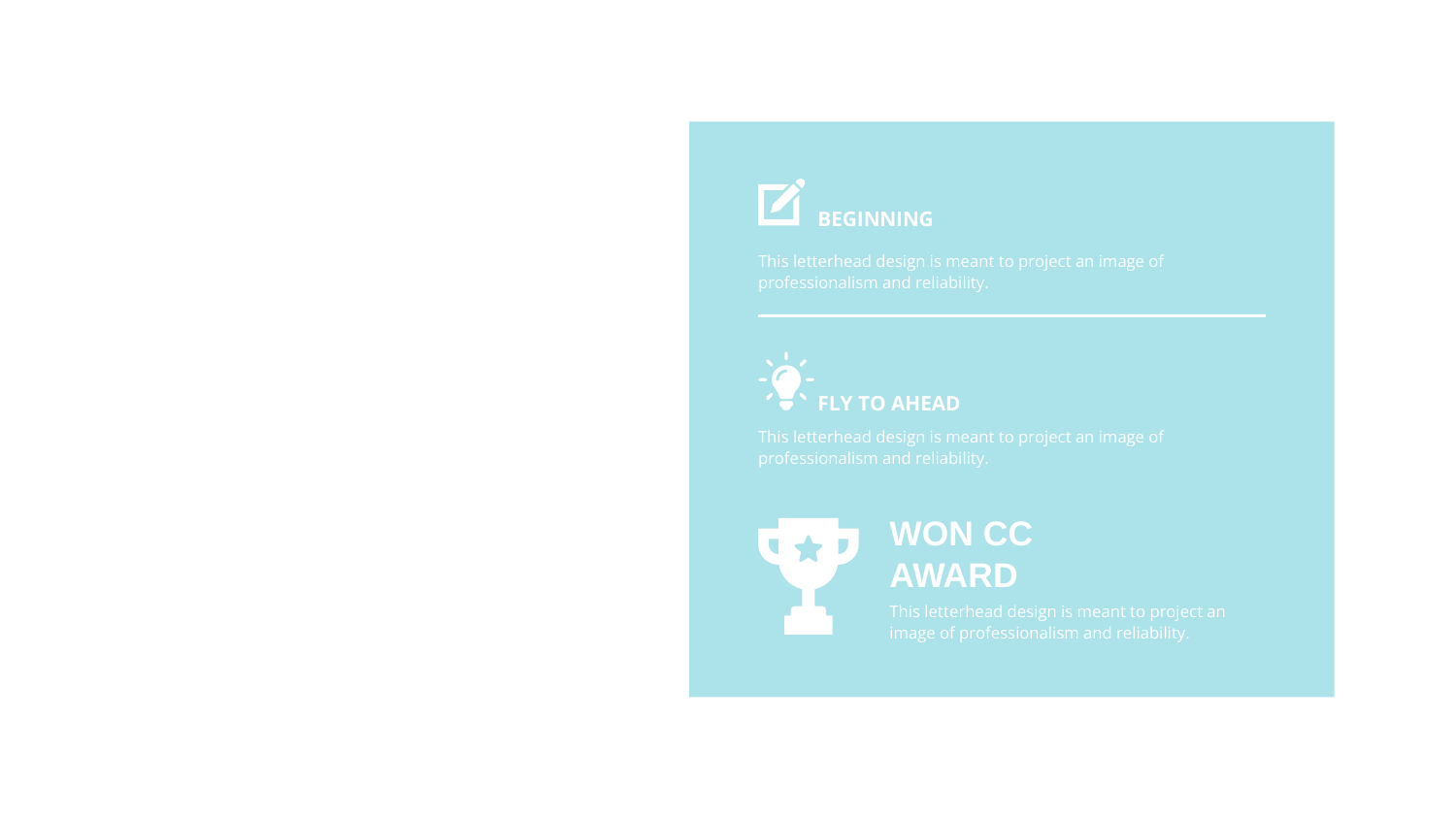

BEGINNING
This letterhead design is meant to project an image of professionalism and reliability.

FLY TO AHEAD
This letterhead design is meant to project an image of professionalism and reliability.
WON CC AWARD

This letterhead design is meant to project an image of professionalism and reliability.
TIMELINE
08
08